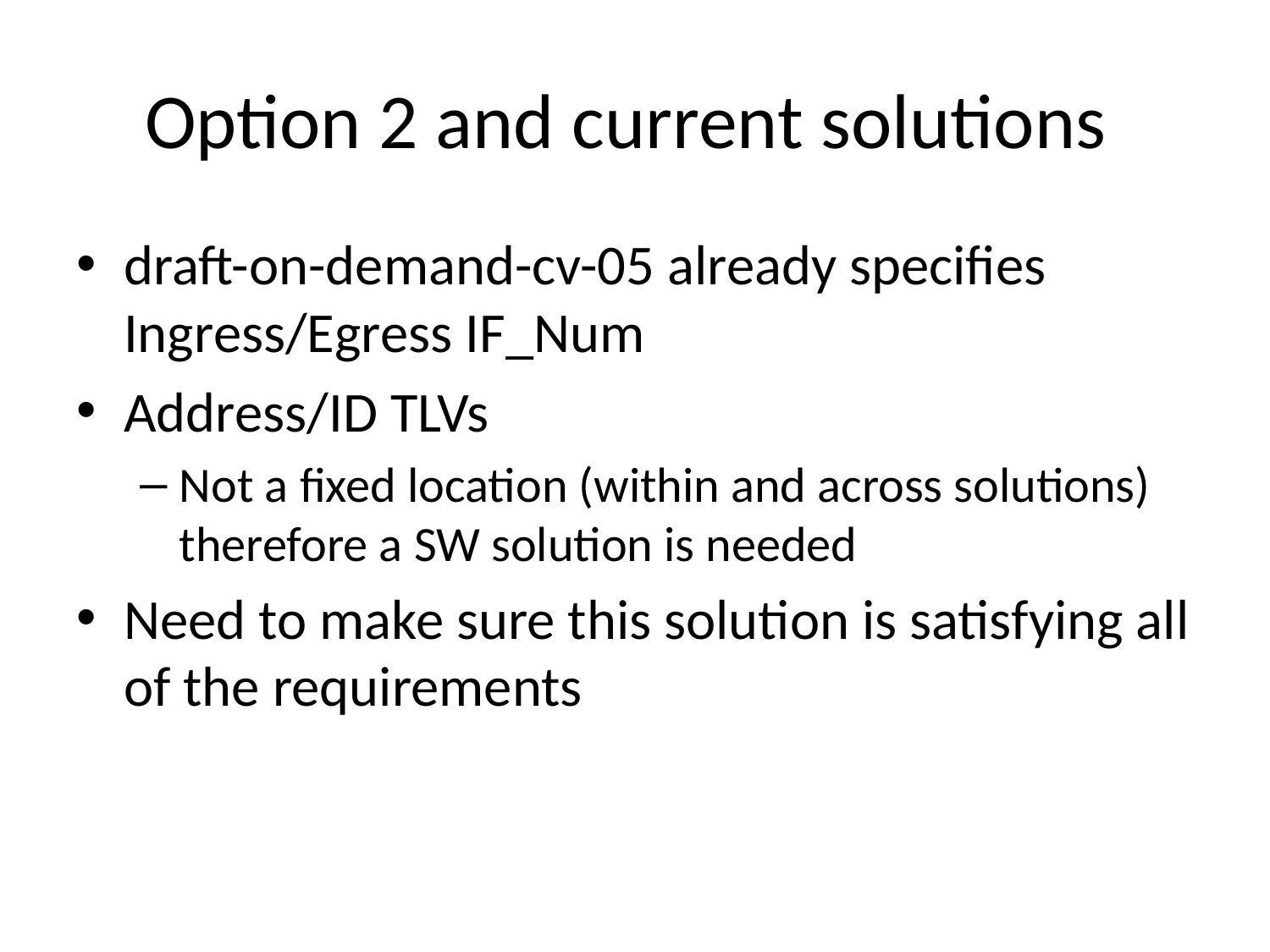

# Option 2 and current solutions
draft-on-demand-cv-05 already specifies Ingress/Egress IF_Num
Address/ID TLVs
Not a fixed location (within and across solutions) therefore a SW solution is needed
Need to make sure this solution is satisfying all of the requirements